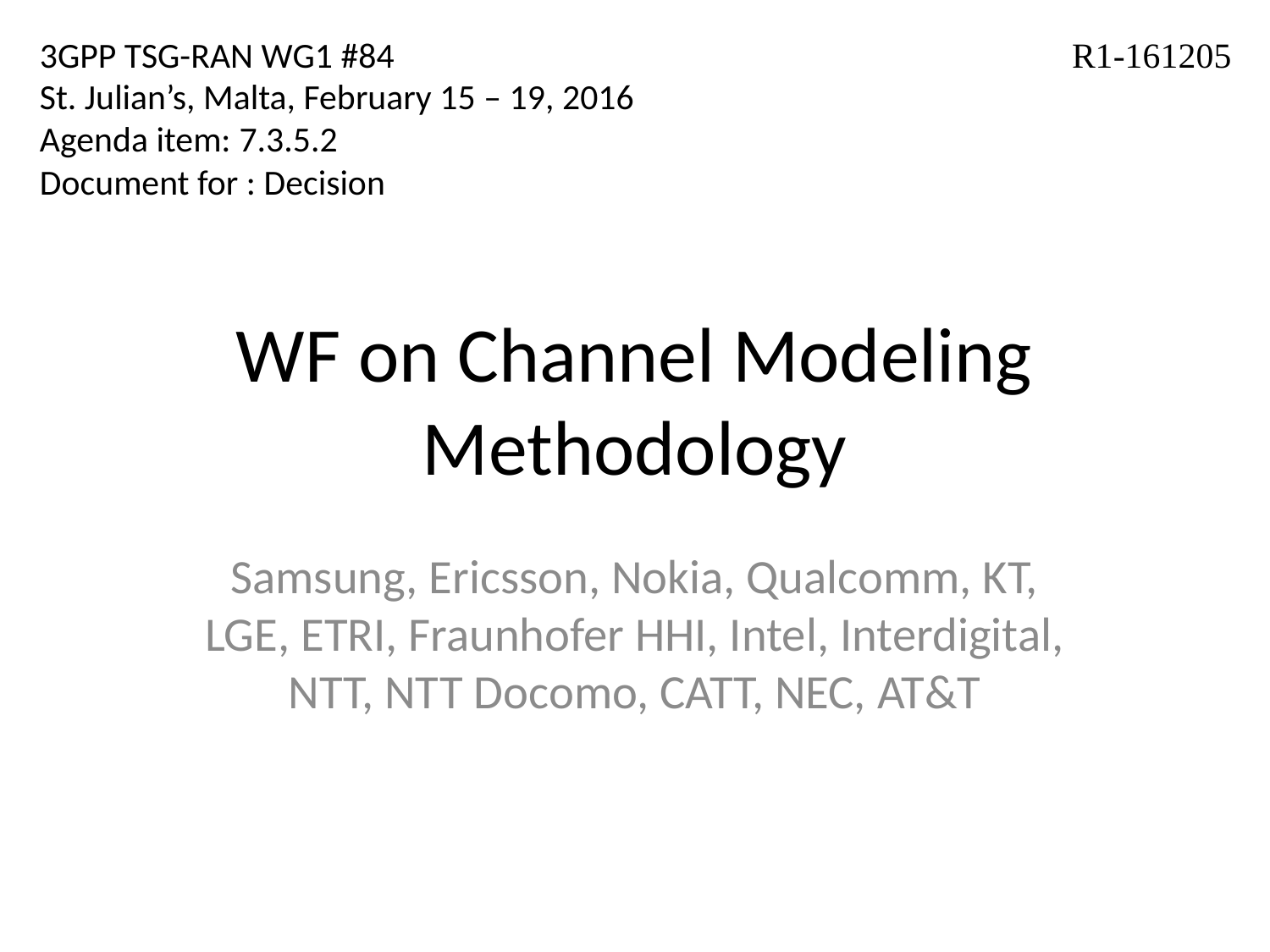

3GPP TSG-RAN WG1 #84
St. Julian’s, Malta, February 15 – 19, 2016
Agenda item: 7.3.5.2
Document for : Decision
R1-161205
# WF on Channel Modeling Methodology
Samsung, Ericsson, Nokia, Qualcomm, KT, LGE, ETRI, Fraunhofer HHI, Intel, Interdigital, NTT, NTT Docomo, CATT, NEC, AT&T